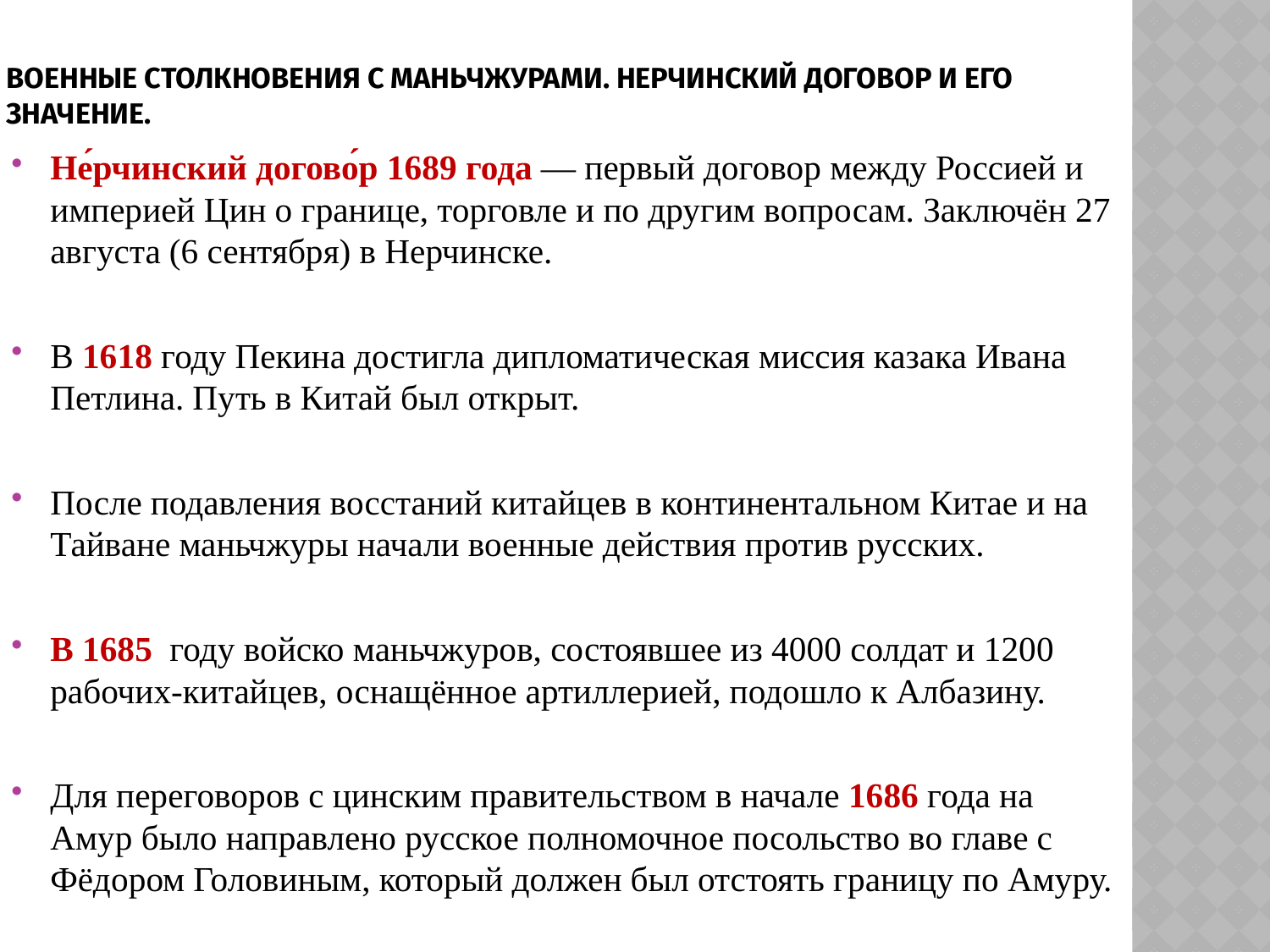

# Военные столкновения с маньчжурами. Нерчинский договор и его значение.
Не́рчинский догово́р 1689 года — первый договор между Россией и империей Цин о границе, торговле и по другим вопросам. Заключён 27 августа (6 сентября) в Нерчинске.

В 1618 году Пекина достигла дипломатическая миссия казака Ивана Петлина. Путь в Китай был открыт.

После подавления восстаний китайцев в континентальном Китае и на Тайване маньчжуры начали военные действия против русских.

В 1685  году войско маньчжуров, состоявшее из 4000 солдат и 1200 рабочих-китайцев, оснащённое артиллерией, подошло к Албазину.

Для переговоров с цинским правительством в начале 1686 года на Амур было направлено русское полномочное посольство во главе с Фёдором Головиным, который должен был отстоять границу по Амуру.